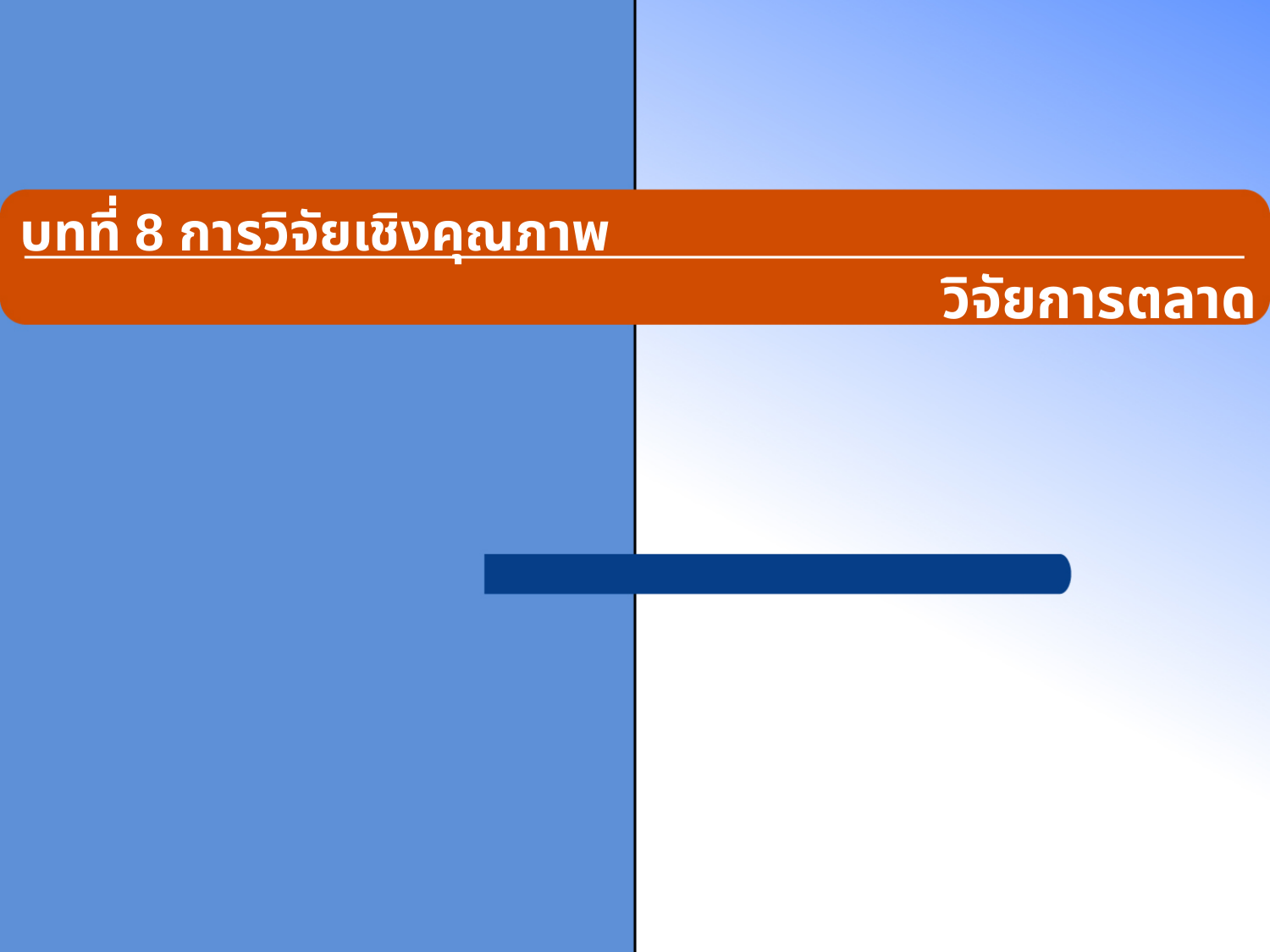

บทที่ 8 การวิจัยเชิงคุณภาพ
วิจัยการตลาด